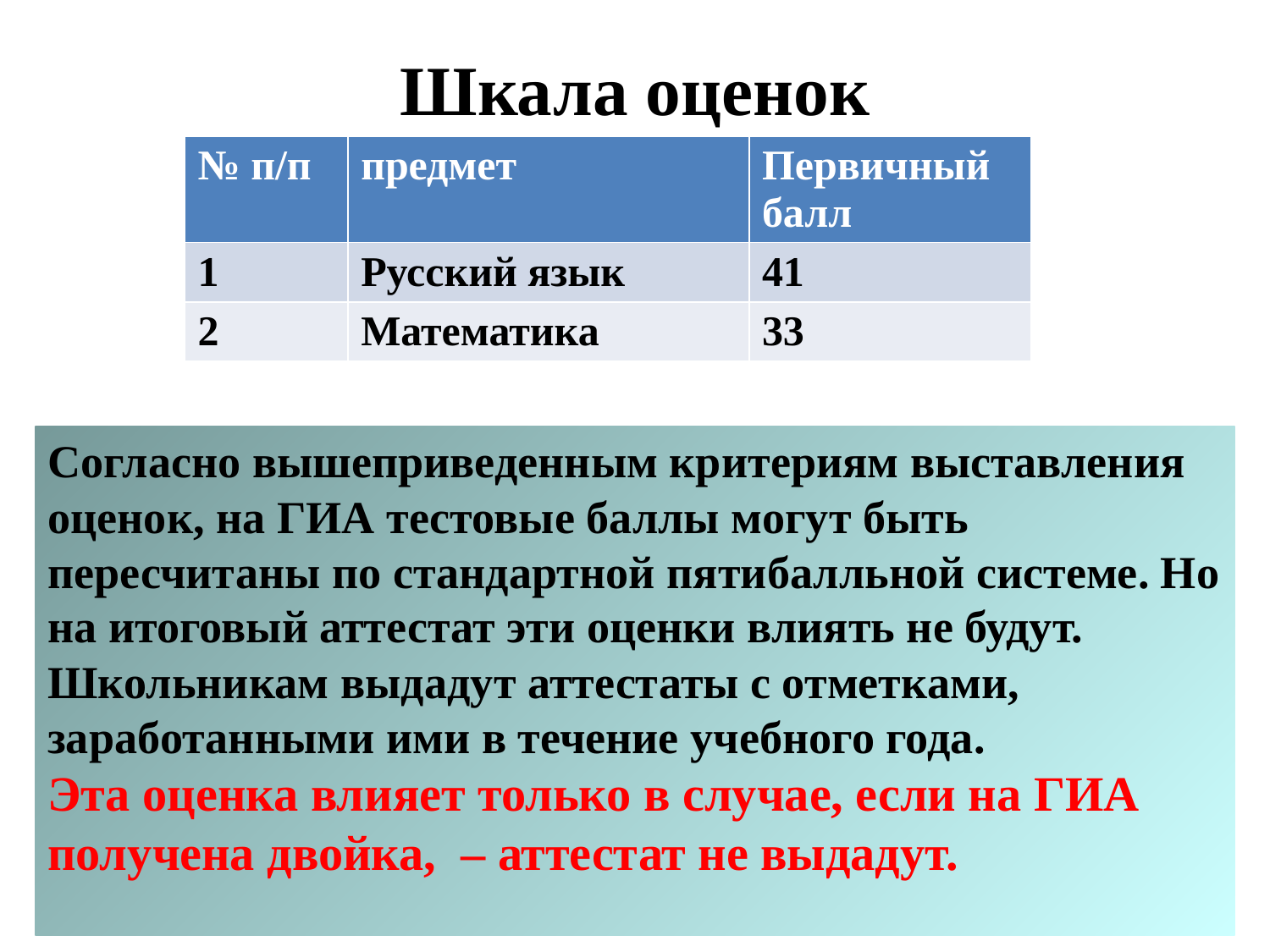

# Шкала оценок
| № п/п | предмет | Первичный балл |
| --- | --- | --- |
| 1 | Русский язык | 41 |
| 2 | Математика | 33 |
Согласно вышеприведенным критериям выставления оценок, на ГИА тестовые баллы могут быть пересчитаны по стандартной пятибалльной системе. Но на итоговый аттестат эти оценки влиять не будут. Школьникам выдадут аттестаты с отметками, заработанными ими в течение учебного года.               Эта оценка влияет только в случае, если на ГИА получена двойка,  – аттестат не выдадут.